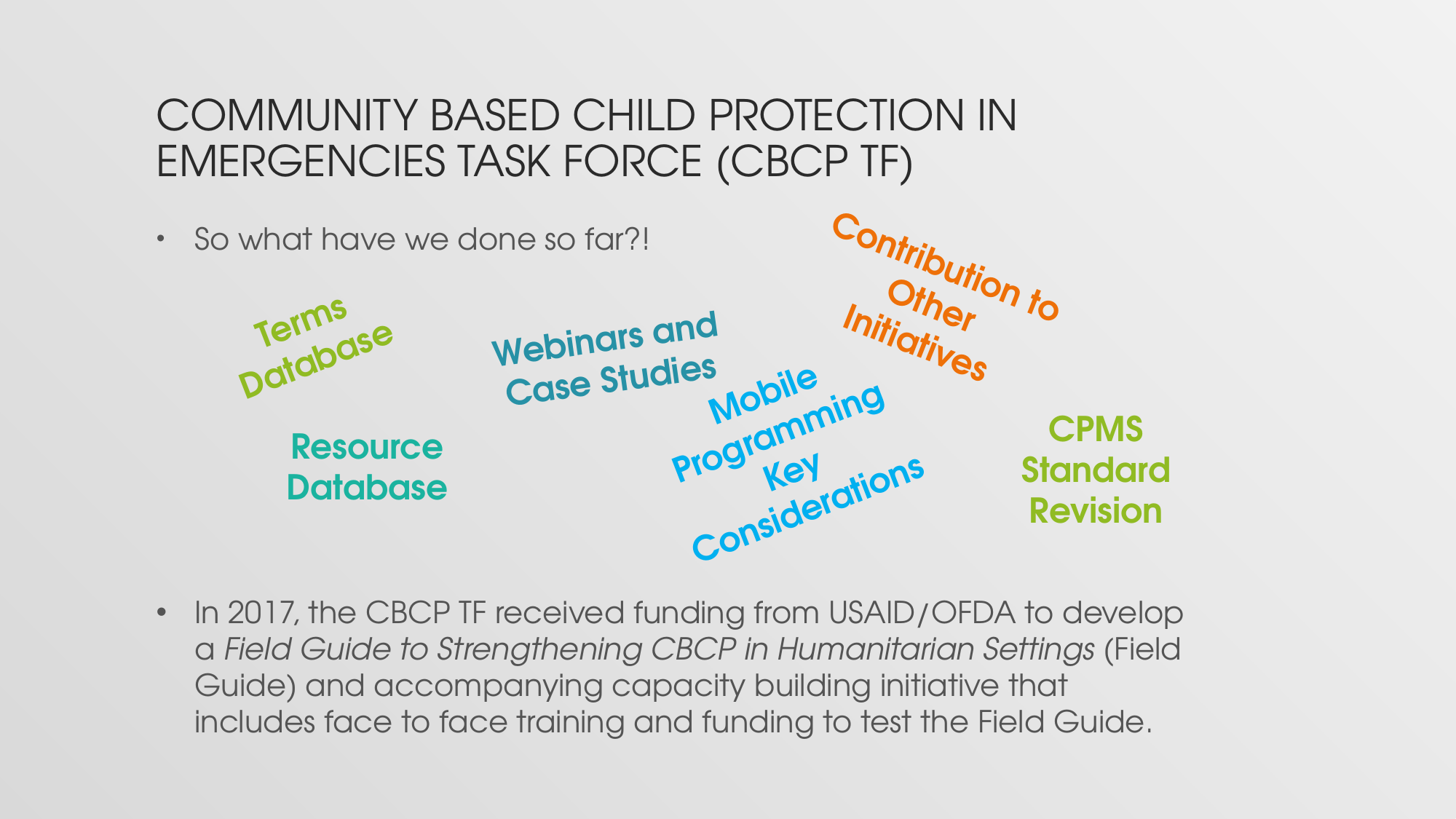

# Community Based Child Protection in Emergencies Task Force (CBCP TF)
So what have we done so far?!

Contribution to Other Initiatives
Terms Database
Webinars and Case Studies
Mobile Programming Key Considerations
CPMS Standard Revision
Resource Database
In 2017, the CBCP TF received funding from USAID/OFDA to develop a Field Guide to Strengthening CBCP in Humanitarian Settings (Field Guide) and accompanying capacity building initiative that includes face to face training and funding to test the Field Guide.